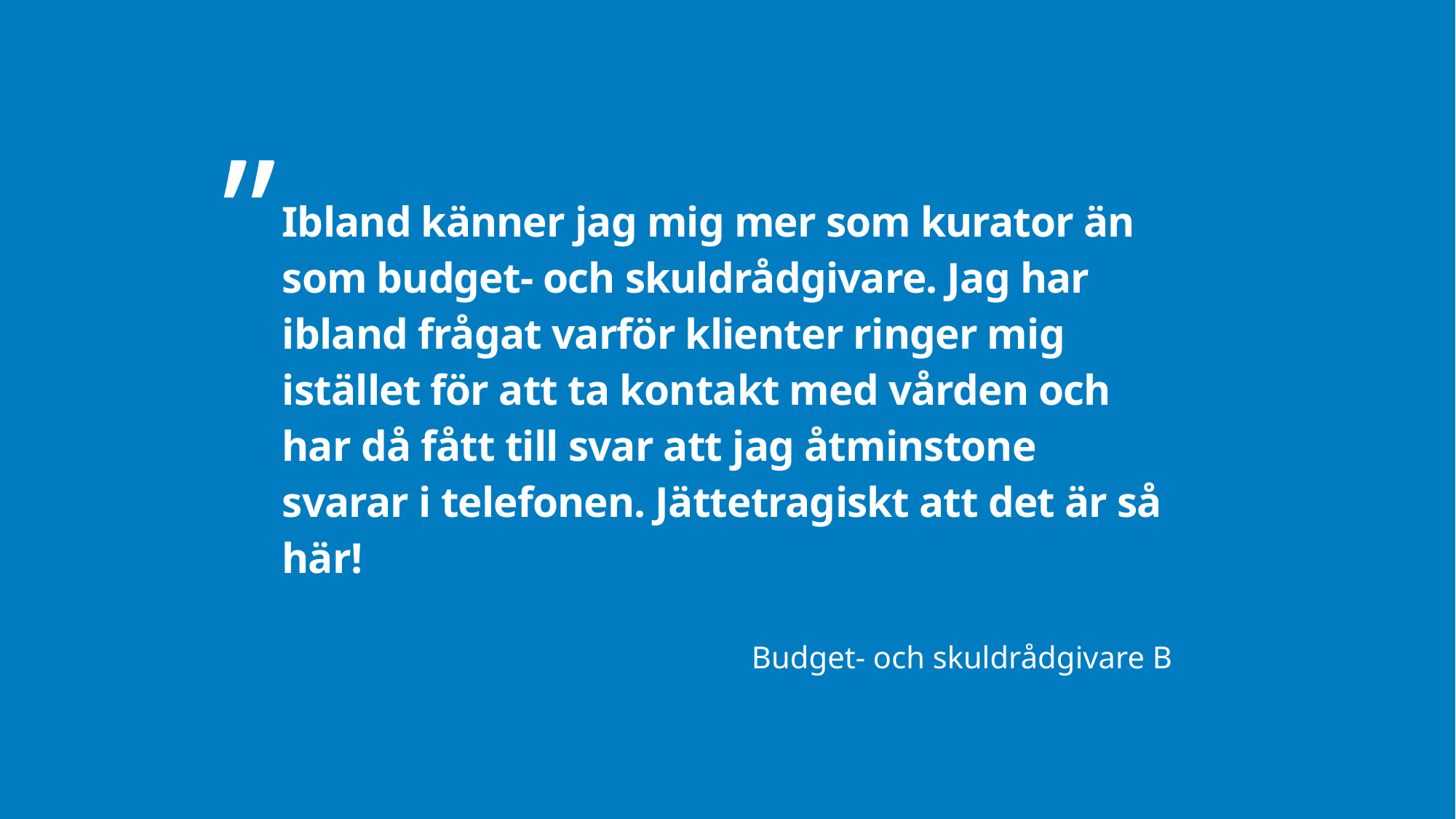

”
# Ibland känner jag mig mer som kurator än som budget- och skuldrådgivare. Jag har ibland frågat varför klienter ringer mig istället för att ta kontakt med vården och har då fått till svar att jag åtminstone svarar i telefonen. Jättetragiskt att det är så här!
Budget- och skuldrådgivare B